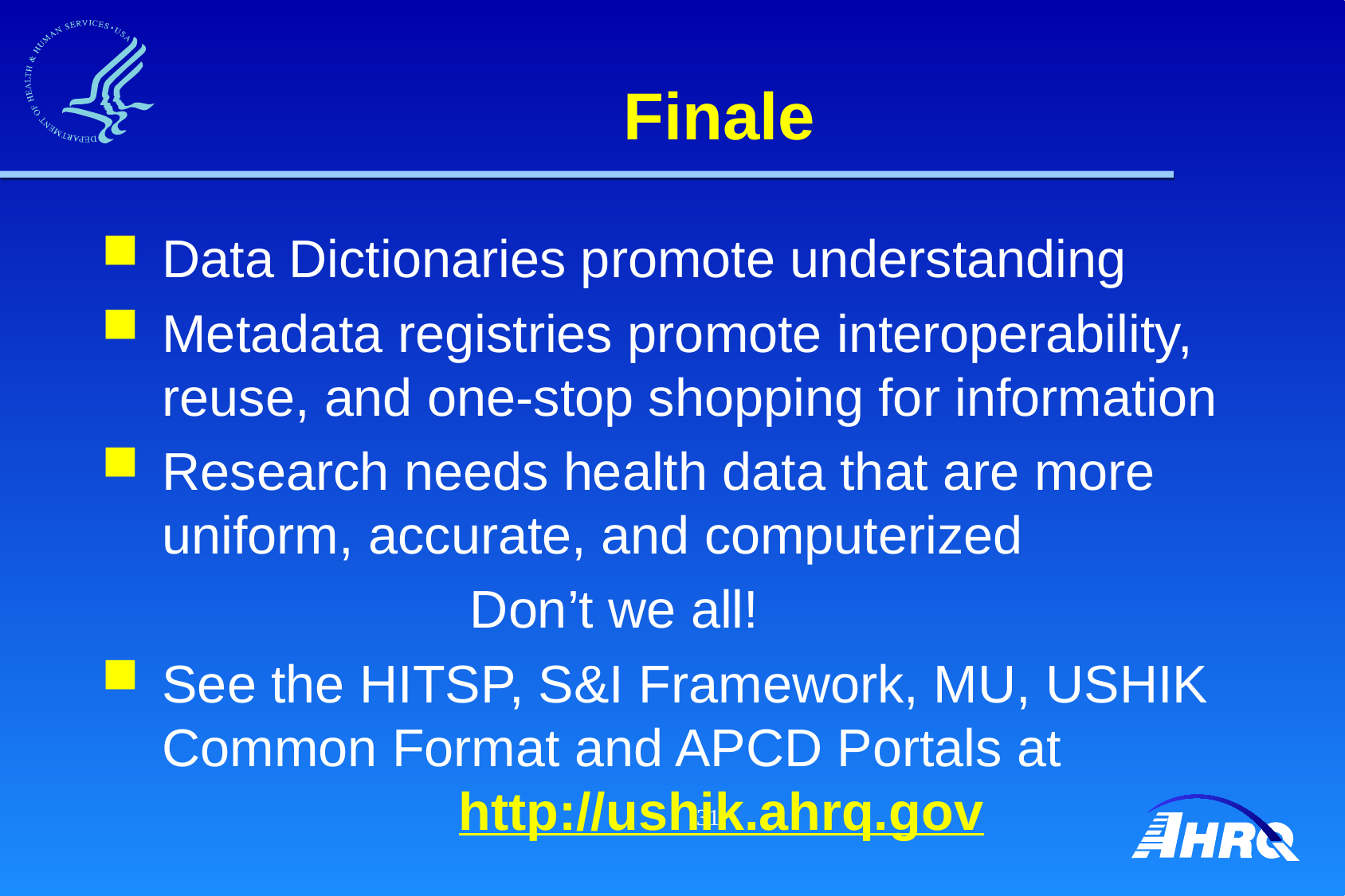

# Finale
Data Dictionaries promote understanding
Metadata registries promote interoperability,  reuse, and one-stop shopping for information
Research needs health data that are more uniform, accurate, and computerized
                         Don’t we all!
See the HITSP, S&I Framework, MU, USHIK Common Format and APCD Portals at 			            http://ushik.ahrq.gov
31